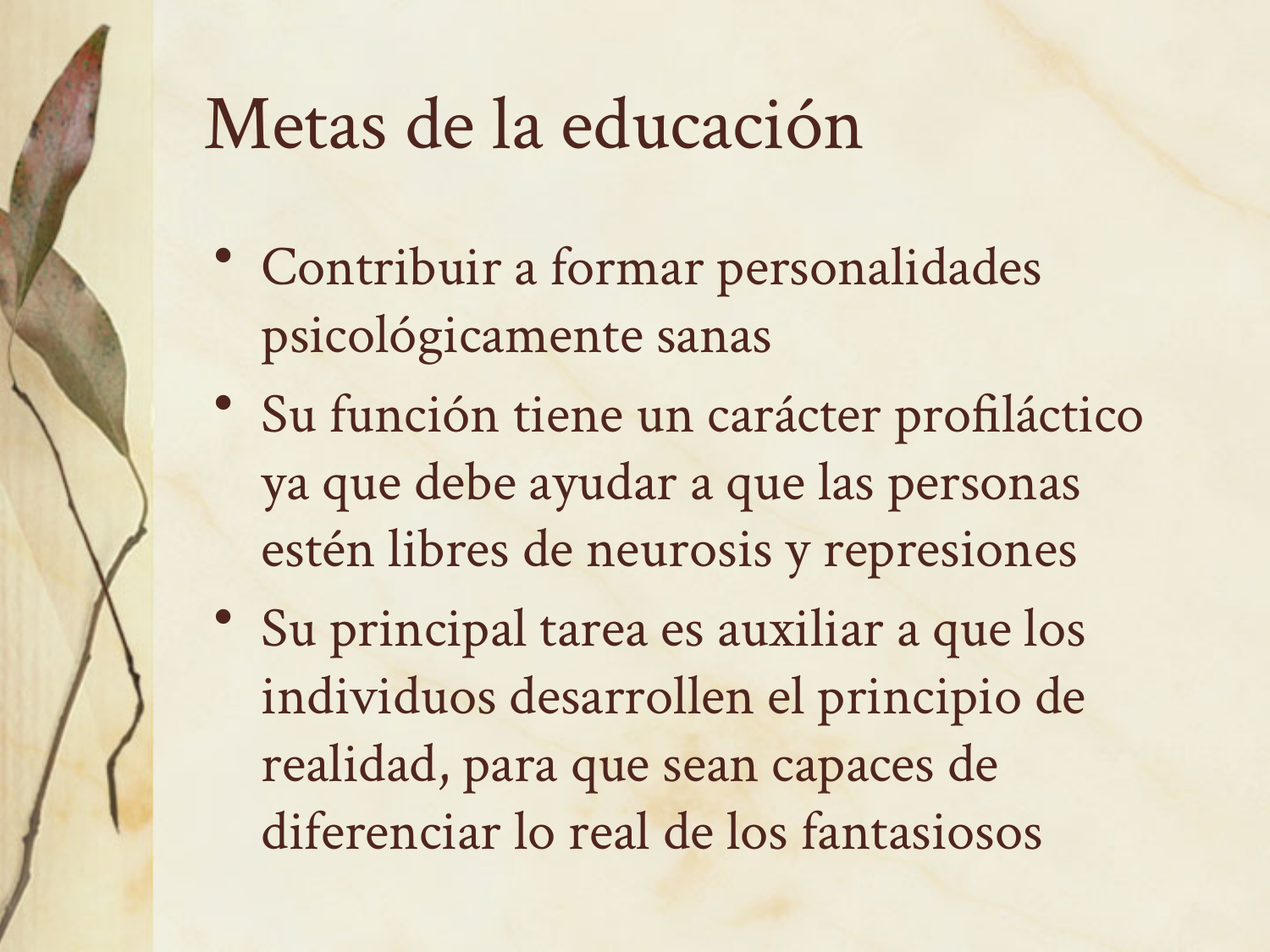

# Metas de la educación
Contribuir a formar personalidades psicológicamente sanas
Su función tiene un carácter profiláctico ya que debe ayudar a que las personas estén libres de neurosis y represiones
Su principal tarea es auxiliar a que los individuos desarrollen el principio de realidad, para que sean capaces de diferenciar lo real de los fantasiosos